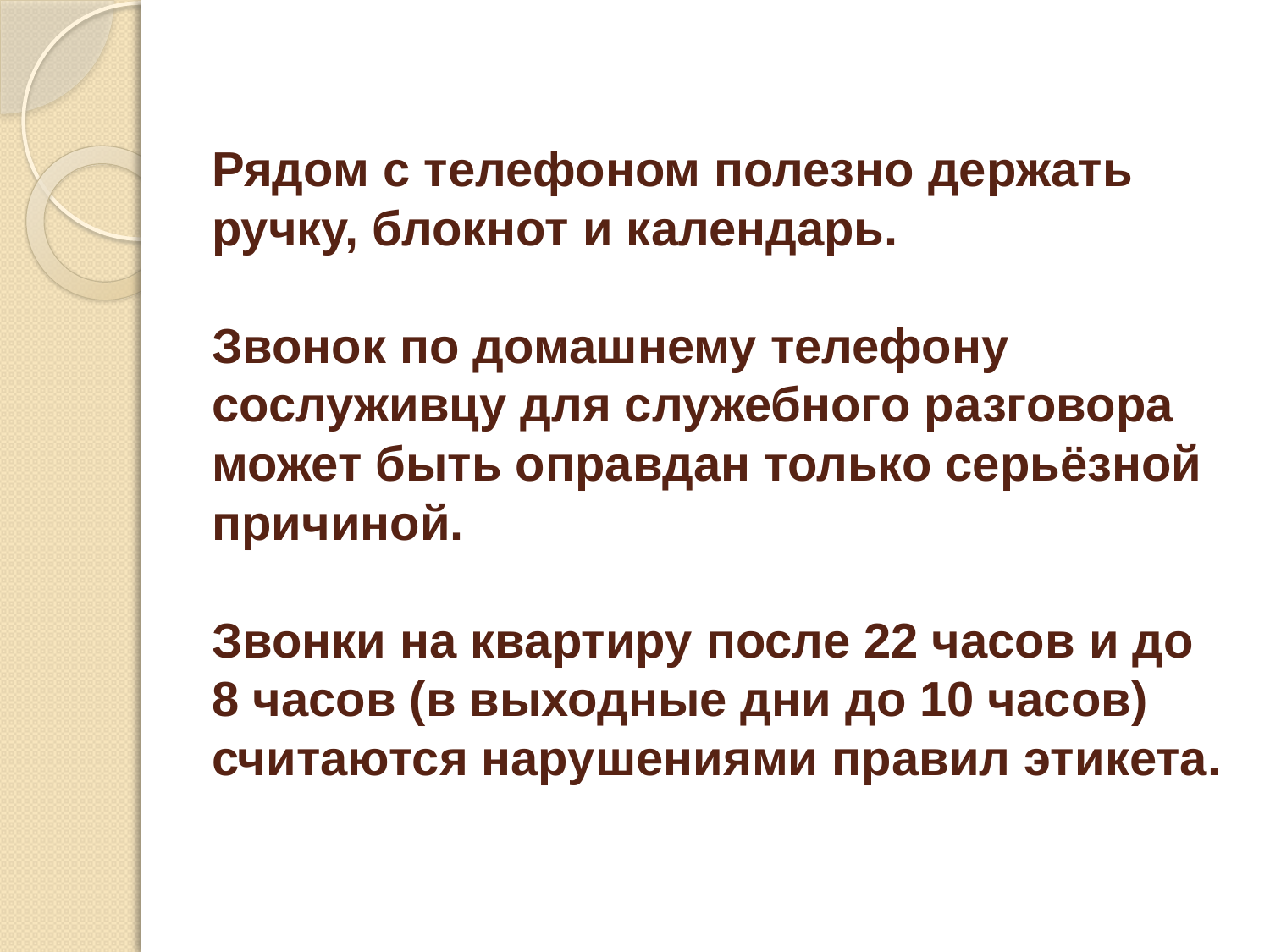

# Рядом с телефоном полезно держать ручку, блокнот и календарь. Звонок по домашнему телефону сослуживцу для служебного разговора может быть оправдан только серьёзной причиной. Звонки на квартиру после 22 часов и до 8 часов (в выходные дни до 10 часов) считаются нарушениями правил этикета.